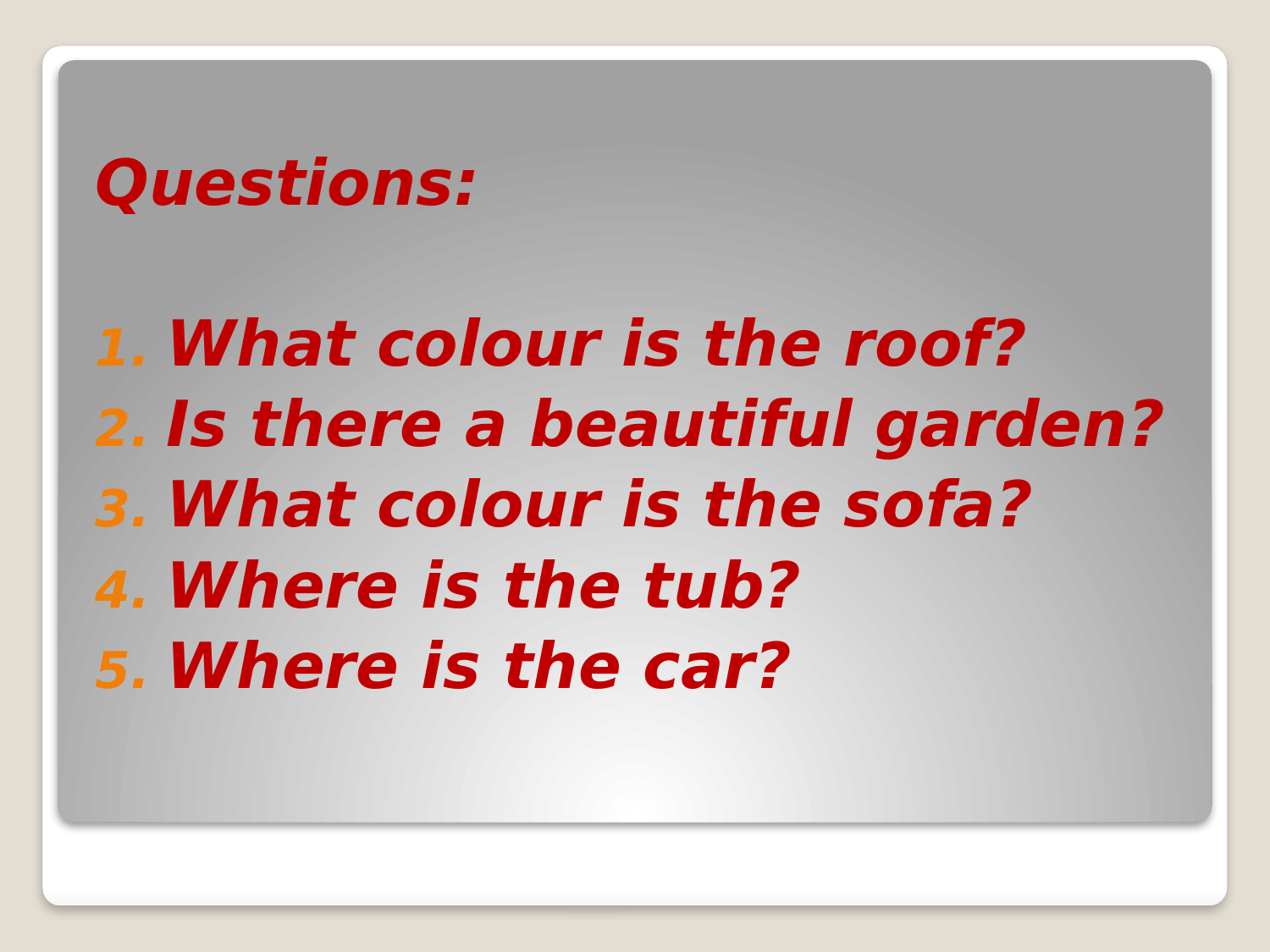

Questions:

What colour is the roof?
Is there a beautiful garden?
What colour is the sofa?
Where is the tub?
Where is the car?